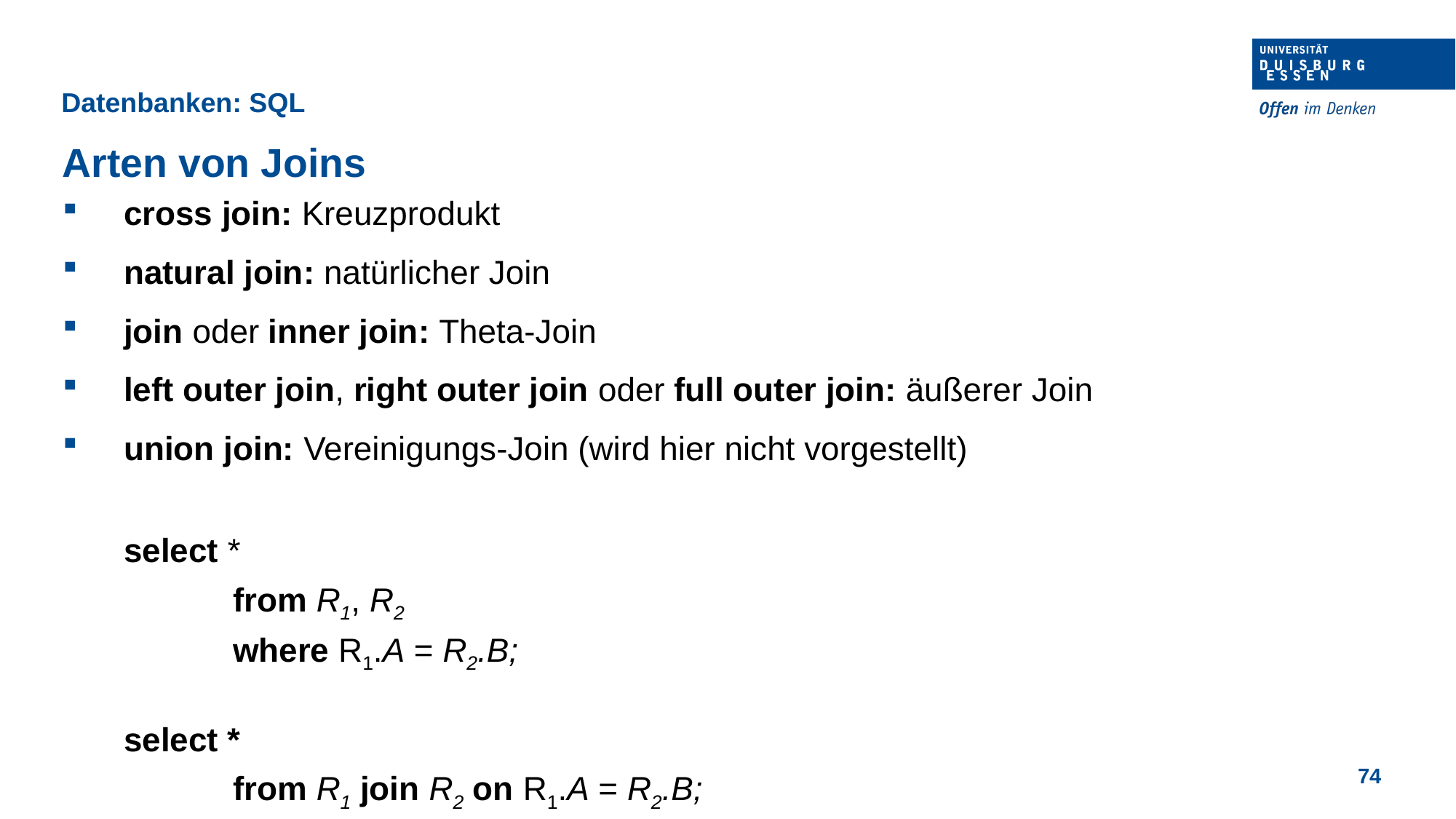

Datenbanken: SQL
Arten von Joins
cross join: Kreuzprodukt
natural join: natürlicher Join
join oder inner join: Theta-Join
left outer join, right outer join oder full outer join: äußerer Join
union join: Vereinigungs-Join (wird hier nicht vorgestellt)

	select *
		from R1, R2
		where R1.A = R2.B;

	select *
		from R1 join R2 on R1.A = R2.B;

74